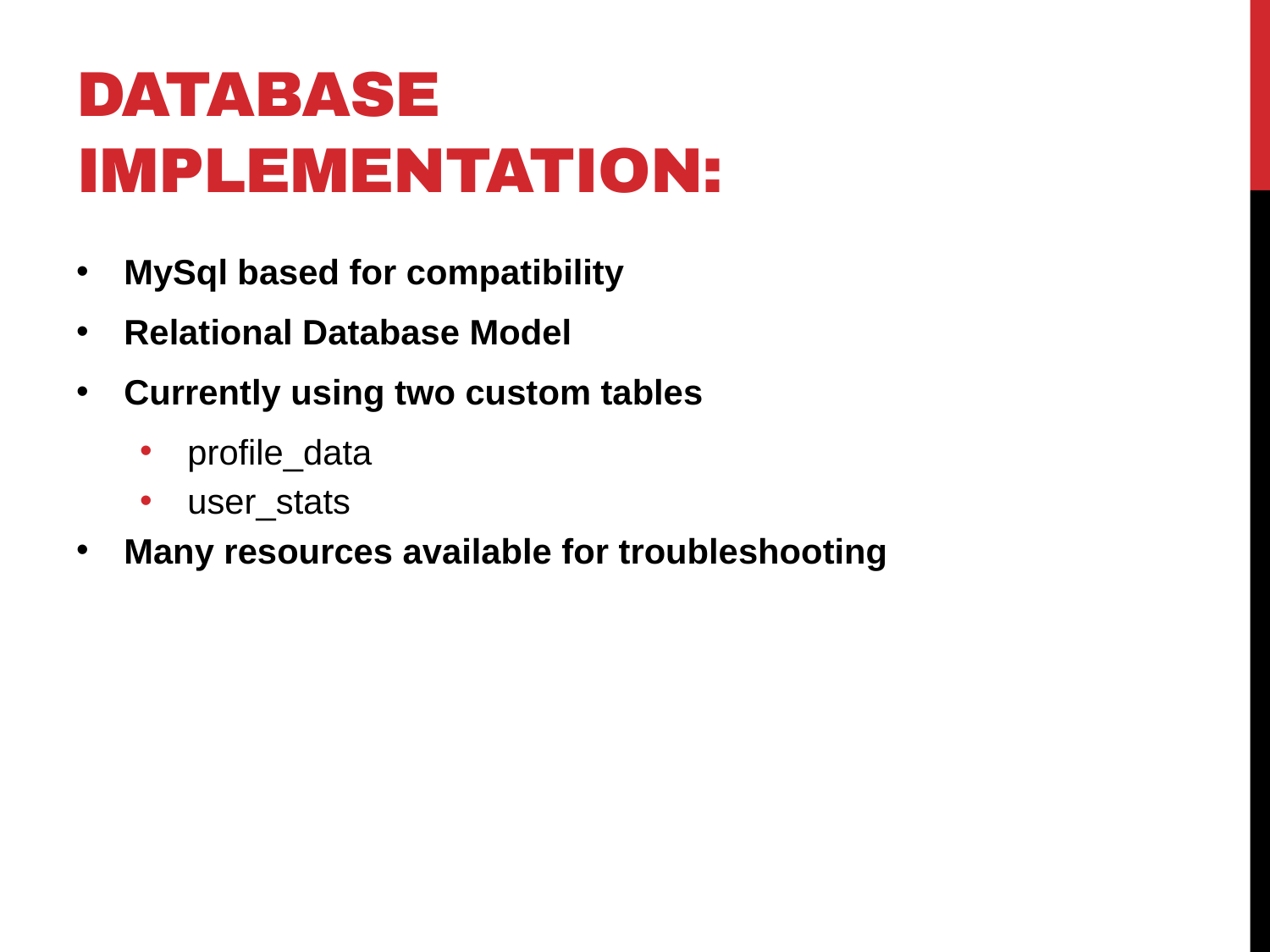

# Database implementation:
MySql based for compatibility
Relational Database Model
Currently using two custom tables
profile_data
user_stats
Many resources available for troubleshooting